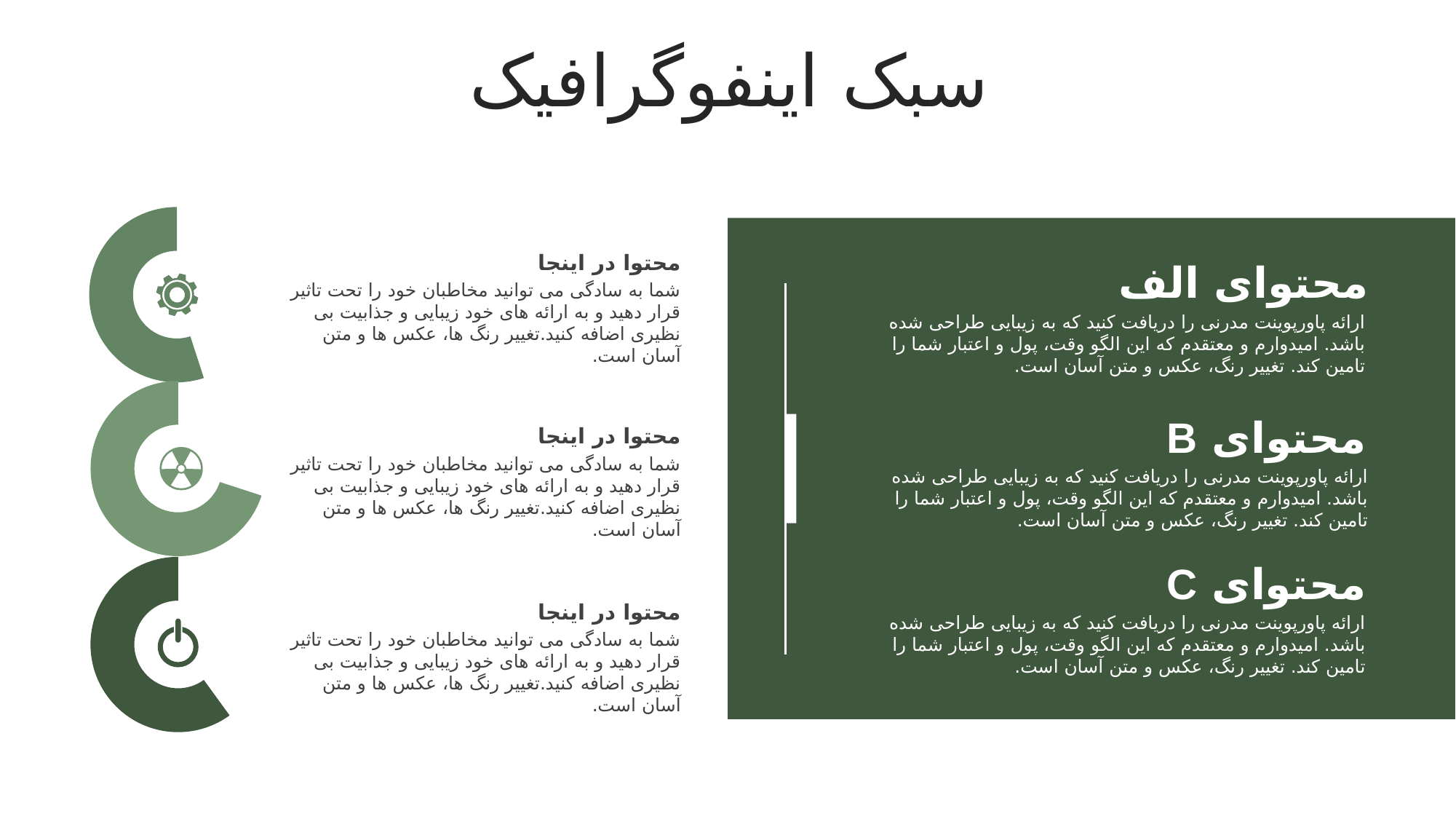

سبک اینفوگرافیک

### Chart

| Category |  |
|---|---|

محتوا در اینجا
شما به سادگی می توانید مخاطبان خود را تحت تاثیر قرار دهید و به ارائه های خود زیبایی و جذابیت بی نظیری اضافه کنید.تغییر رنگ ها، عکس ها و متن آسان است.
محتوای الف
ارائه پاورپوینت مدرنی را دریافت کنید که به زیبایی طراحی شده باشد. امیدوارم و معتقدم که این الگو وقت، پول و اعتبار شما را تامین کند. تغییر رنگ، عکس و متن آسان است.

### Chart

| Category |  |
|---|---|
محتوای B
ارائه پاورپوینت مدرنی را دریافت کنید که به زیبایی طراحی شده باشد. امیدوارم و معتقدم که این الگو وقت، پول و اعتبار شما را تامین کند. تغییر رنگ، عکس و متن آسان است.
محتوا در اینجا
شما به سادگی می توانید مخاطبان خود را تحت تاثیر قرار دهید و به ارائه های خود زیبایی و جذابیت بی نظیری اضافه کنید.تغییر رنگ ها، عکس ها و متن آسان است.

محتوای C
ارائه پاورپوینت مدرنی را دریافت کنید که به زیبایی طراحی شده باشد. امیدوارم و معتقدم که این الگو وقت، پول و اعتبار شما را تامین کند. تغییر رنگ، عکس و متن آسان است.

### Chart

| Category |  |
|---|---|
محتوا در اینجا
شما به سادگی می توانید مخاطبان خود را تحت تاثیر قرار دهید و به ارائه های خود زیبایی و جذابیت بی نظیری اضافه کنید.تغییر رنگ ها، عکس ها و متن آسان است.